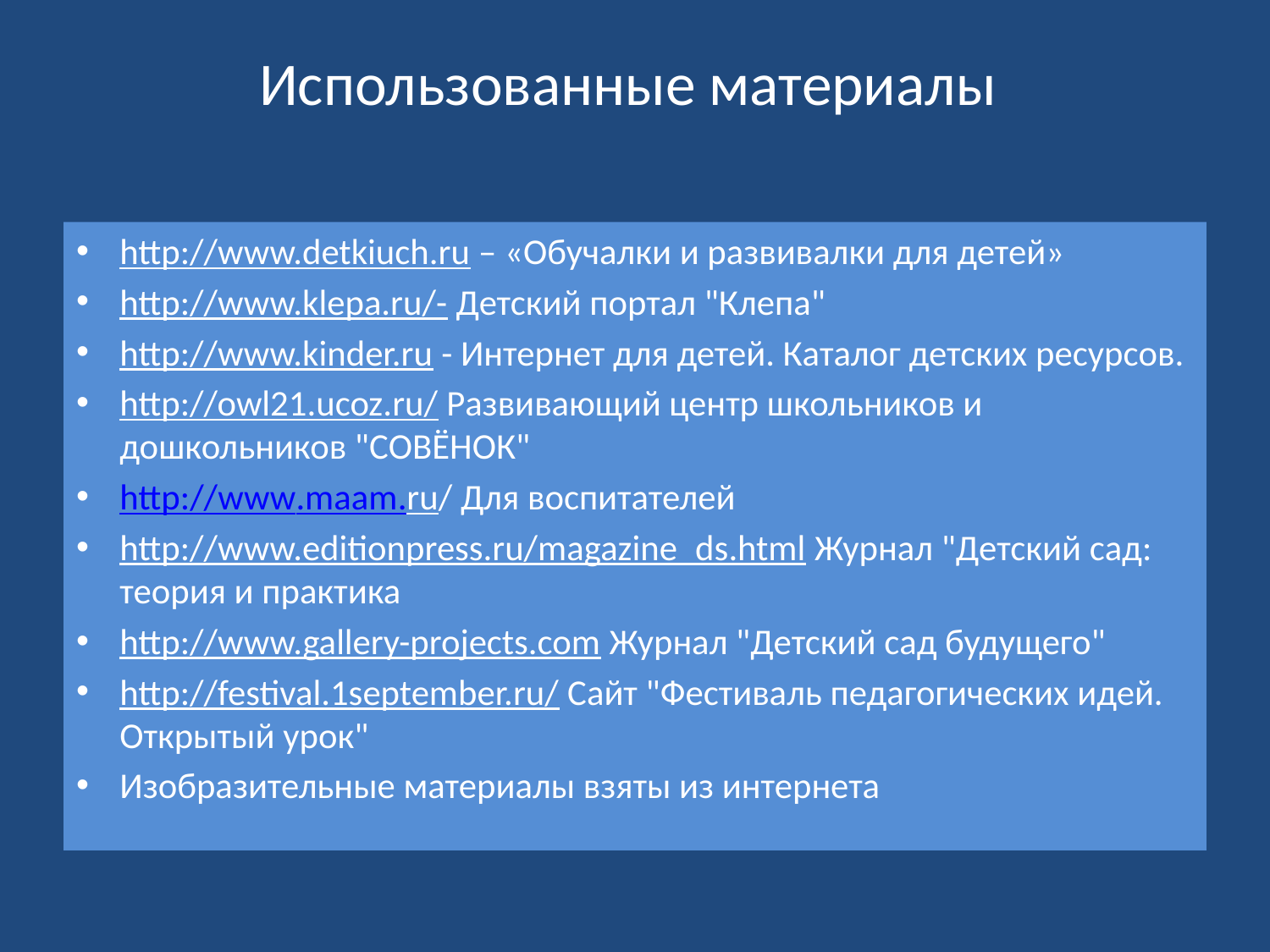

# Использованные материалы
http://www.detkiuch.ru – «Обучалки и развивалки для детей»
http://www.klepa.ru/- Детский портал "Клепа"
http://www.kinder.ru - Интернет для детей. Каталог детских ресурсов.
http://owl21.ucoz.ru/ Развивающий центр школьников и дошкольников "СОВЁНОК"
http://www.maam.ru/ Для воспитателей
http://www.editionpress.ru/magazine_ds.html Журнал "Детский сад: теория и практика
http://www.gallery-projects.com Журнал "Детский сад будущего"
http://festival.1september.ru/ Сайт "Фестиваль педагогических идей. Открытый урок"
Изобразительные материалы взяты из интернета